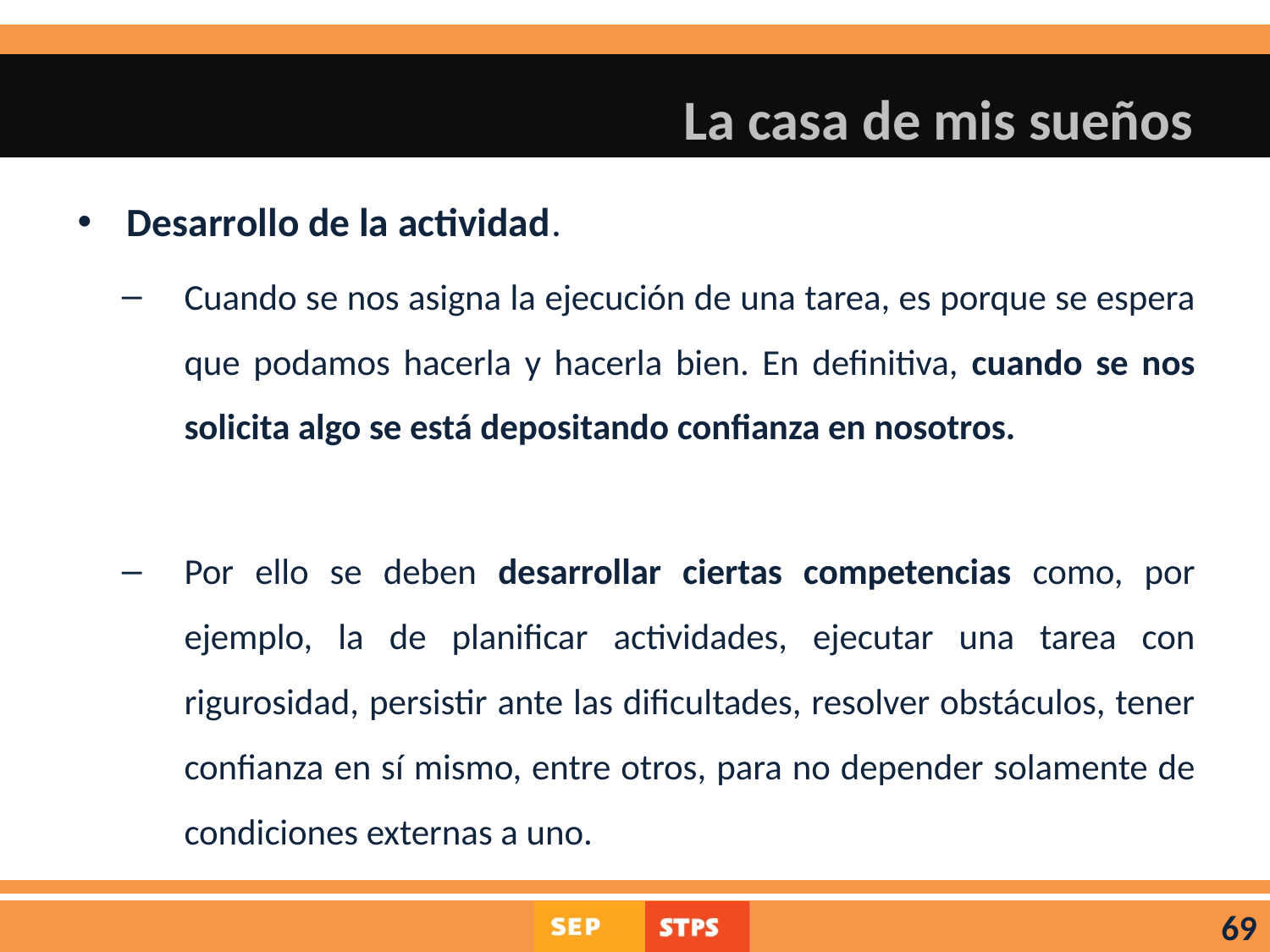

# La casa de mis sueños
Desarrollo de la actividad.
Cuando se nos asigna la ejecución de una tarea, es porque se espera que podamos hacerla y hacerla bien. En definitiva, cuando se nos solicita algo se está depositando confianza en nosotros.

Por ello se deben desarrollar ciertas competencias como, por ejemplo, la de planificar actividades, ejecutar una tarea con rigurosidad, persistir ante las dificultades, resolver obstáculos, tener confianza en sí mismo, entre otros, para no depender solamente de condiciones externas a uno.
69